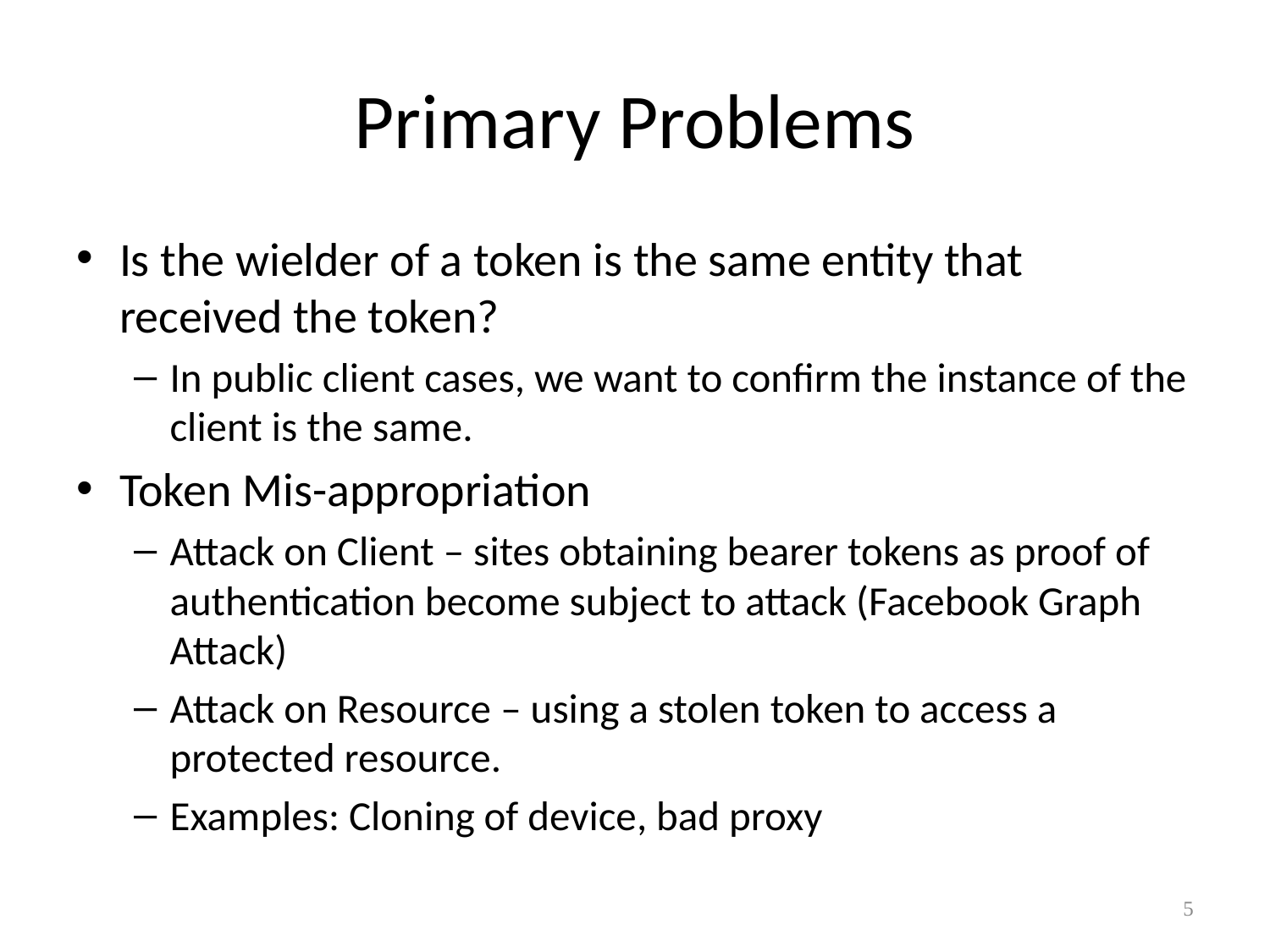

# Primary Problems
Is the wielder of a token is the same entity that received the token?
In public client cases, we want to confirm the instance of the client is the same.
Token Mis-appropriation
Attack on Client – sites obtaining bearer tokens as proof of authentication become subject to attack (Facebook Graph Attack)
Attack on Resource – using a stolen token to access a protected resource.
Examples: Cloning of device, bad proxy

12-07-03
CONFIDENTIAL
5